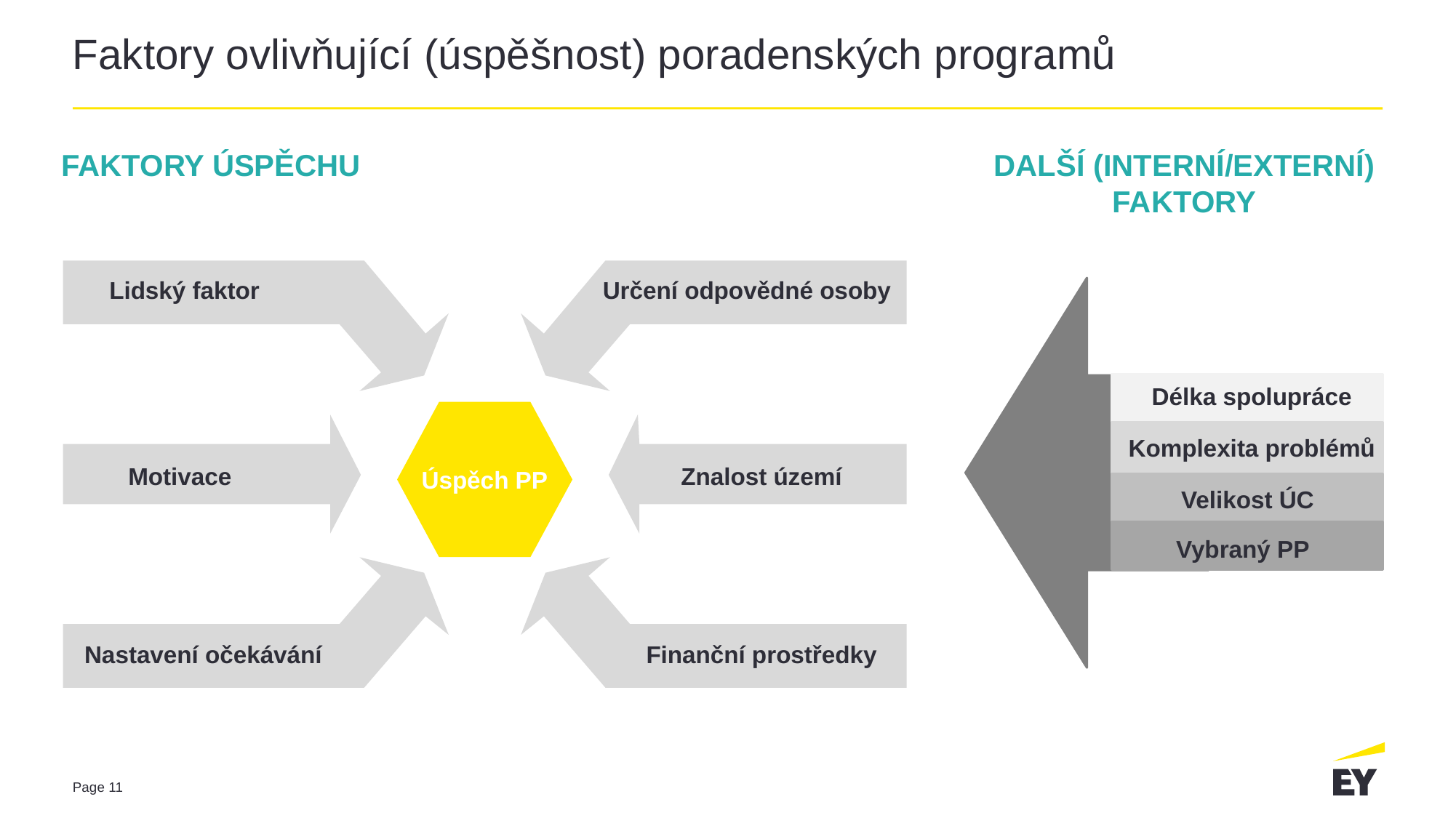

# Faktory ovlivňující (úspěšnost) poradenských programů
FAKTORY ÚSPĚCHU
DALŠÍ (INTERNÍ/EXTERNÍ) FAKTORY

Lidský faktor
Úspěch PP

Určení odpovědné osoby

Délka spolupráce

Komplexita problémů
Motivace
Znalost území

Velikost ÚC

Vybraný PP
Nastavení očekávání
Finanční prostředky